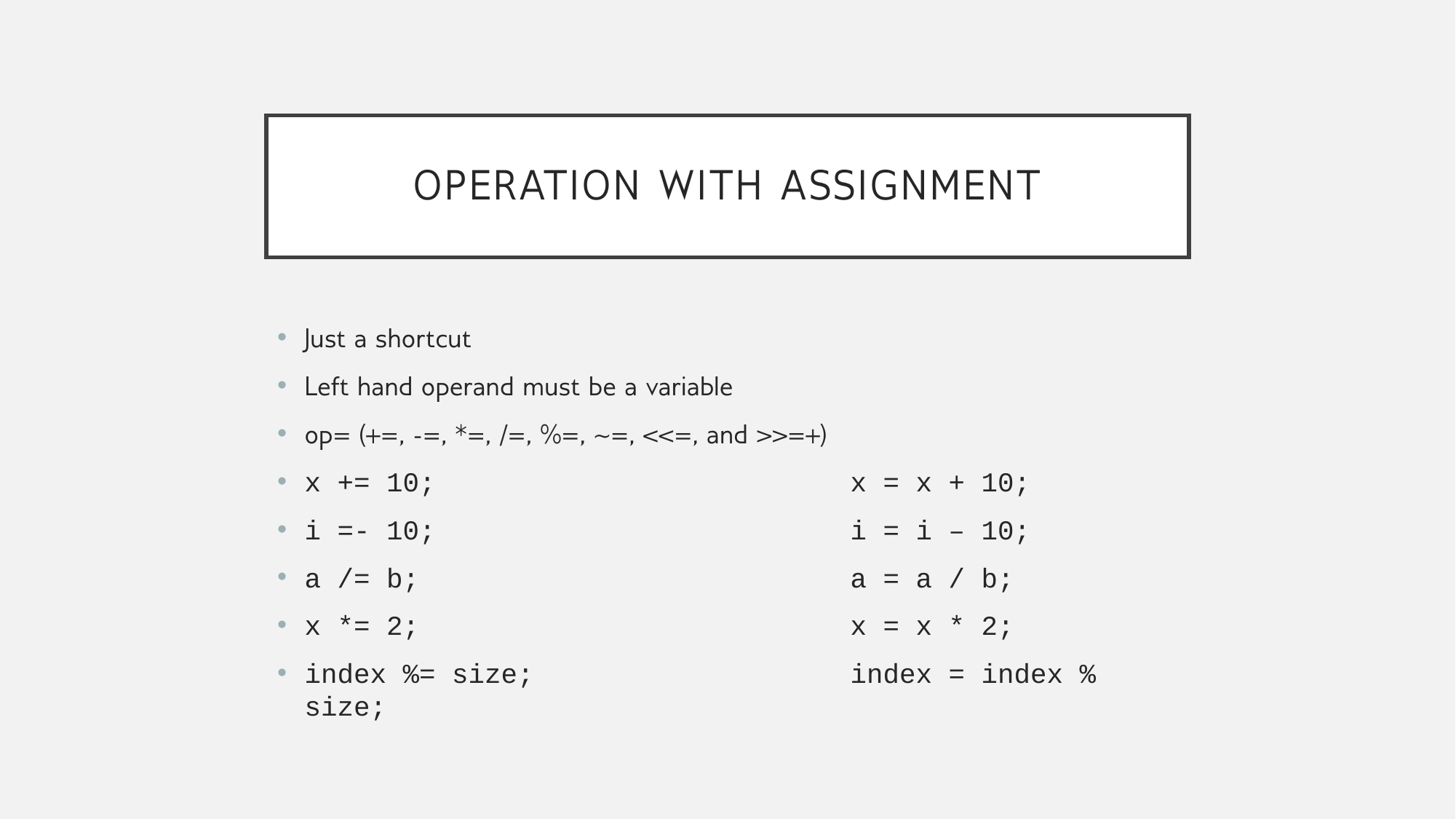

# Operation With Assignment
Just a shortcut
Left hand operand must be a variable
op= (+=, -=, *=, /=, %=, ~=, <<=, and >>=+)
x += 10;				x = x + 10;
i =- 10;				i = i – 10;
a /= b;				a = a / b;
x *= 2;				x = x * 2;
index %= size;			index = index % size;